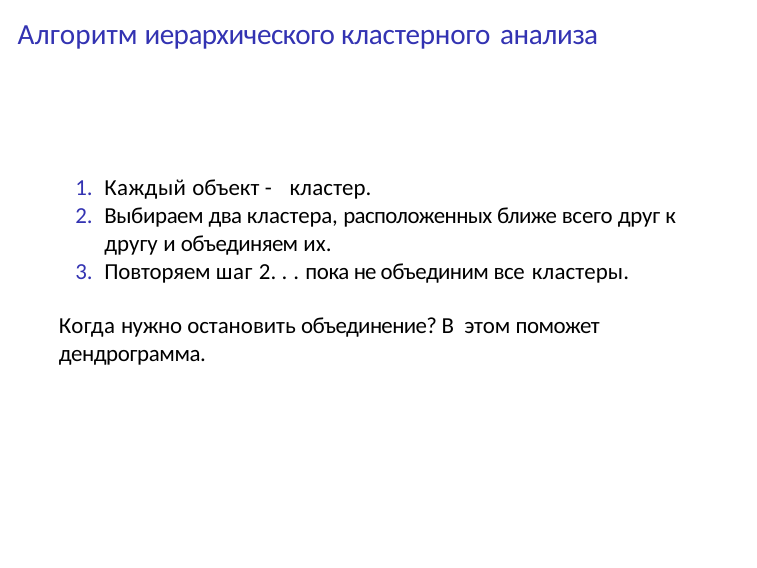

# Алгоритм иерархического кластерного анализа
Каждый объект - кластер.
Выбираем два кластера, расположенных ближе всего друг к  другу и объединяем их.
Повторяем шаг 2. . . пока не объединим все кластеры.

Когда нужно остановить объединение? В этом поможет  дендрограмма.